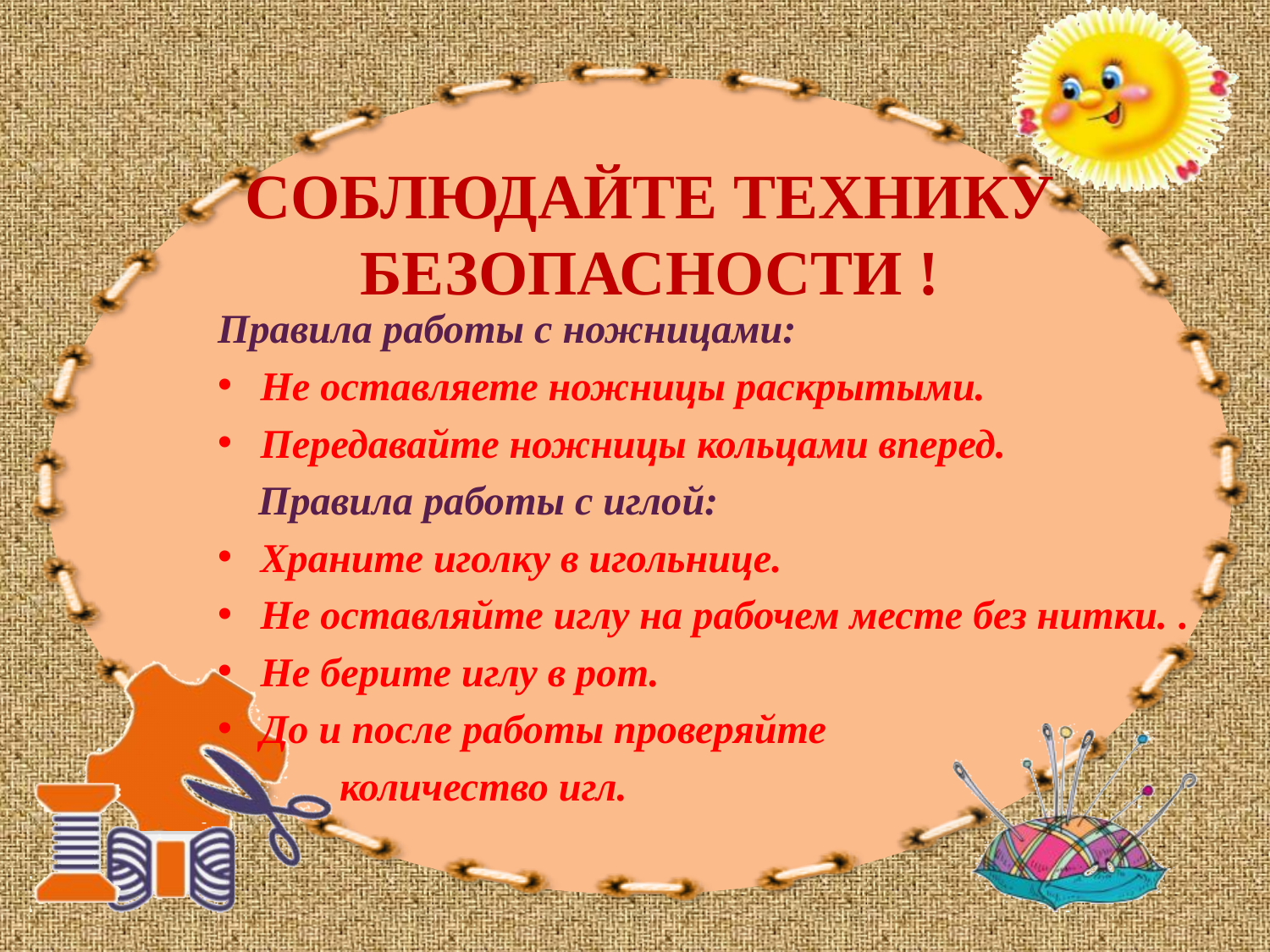

# СОБЛЮДАЙТЕ ТЕХНИКУ БЕЗОПАСНОСТИ !
Правила работы с ножницами:
Не оставляете ножницы раскрытыми.
Передавайте ножницы кольцами вперед.
    Правила работы с иглой:
Храните иголку в игольнице.
Не оставляйте иглу на рабочем месте без нитки. .
Не берите иглу в рот.
До и после работы проверяйте
            количество игл.